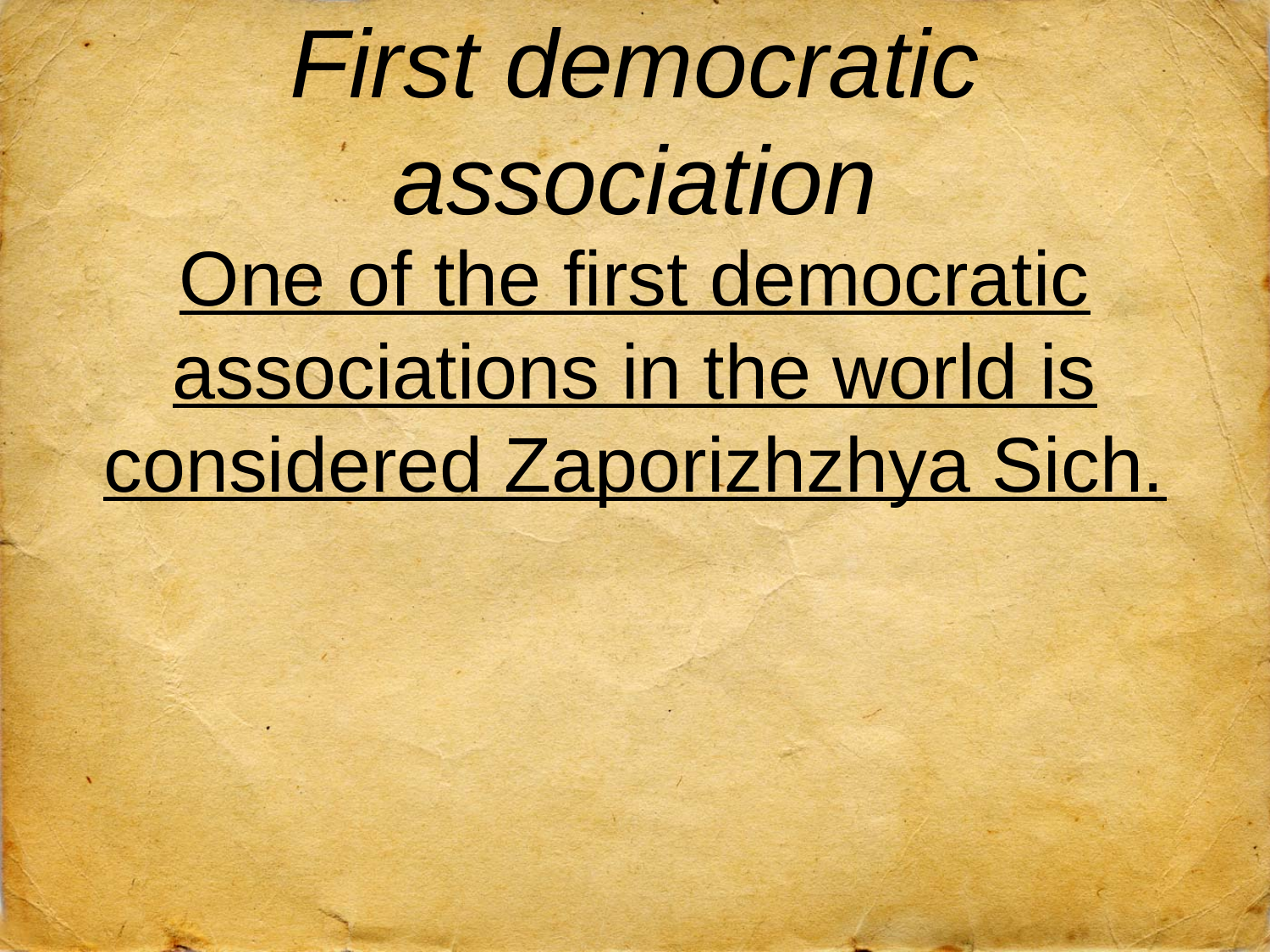

# First democratic association
One of the first democratic associations in the world is considered Zaporizhzhya Sich.